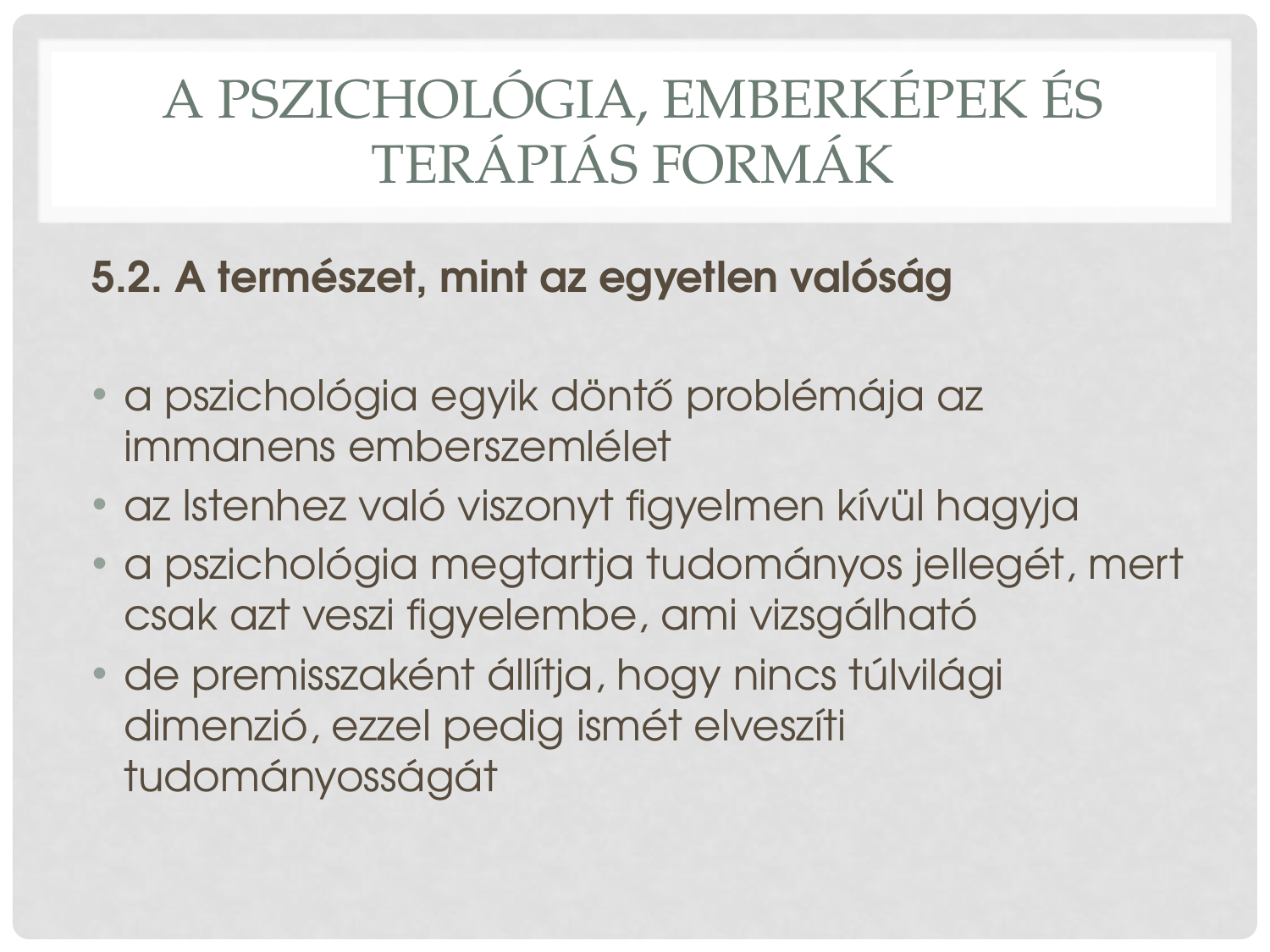

# A pszichológia, emberképek és terápiás formák
5.2. A természet, mint az egyetlen valóság

a pszichológia egyik döntő problémája az immanens emberszemlélet
az Istenhez való viszonyt figyelmen kívül hagyja
a pszichológia megtartja tudományos jellegét, mert csak azt veszi figyelembe, ami vizsgálható
de premisszaként állítja, hogy nincs túlvilági dimenzió, ezzel pedig ismét elveszíti tudományosságát